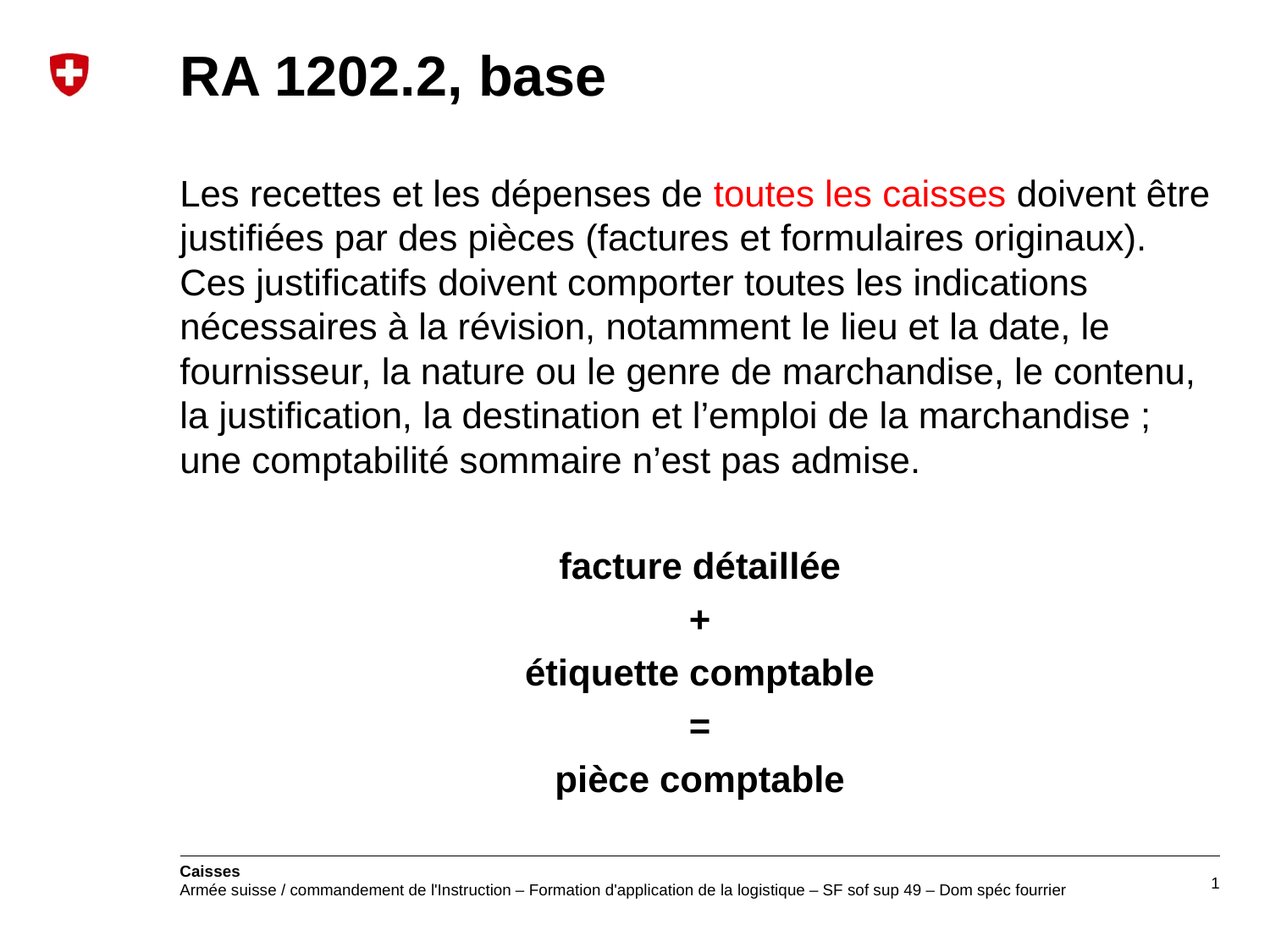

# RA 1202.2, base
Les recettes et les dépenses de toutes les caisses doivent être justifiées par des pièces (factures et formulaires originaux). Ces justificatifs doivent comporter toutes les indications nécessaires à la révision, notamment le lieu et la date, le fournisseur, la nature ou le genre de marchandise, le contenu, la justification, la destination et l’emploi de la marchandise ; une comptabilité sommaire n’est pas admise.

facture détaillée
+
étiquette comptable
=
pièce comptable